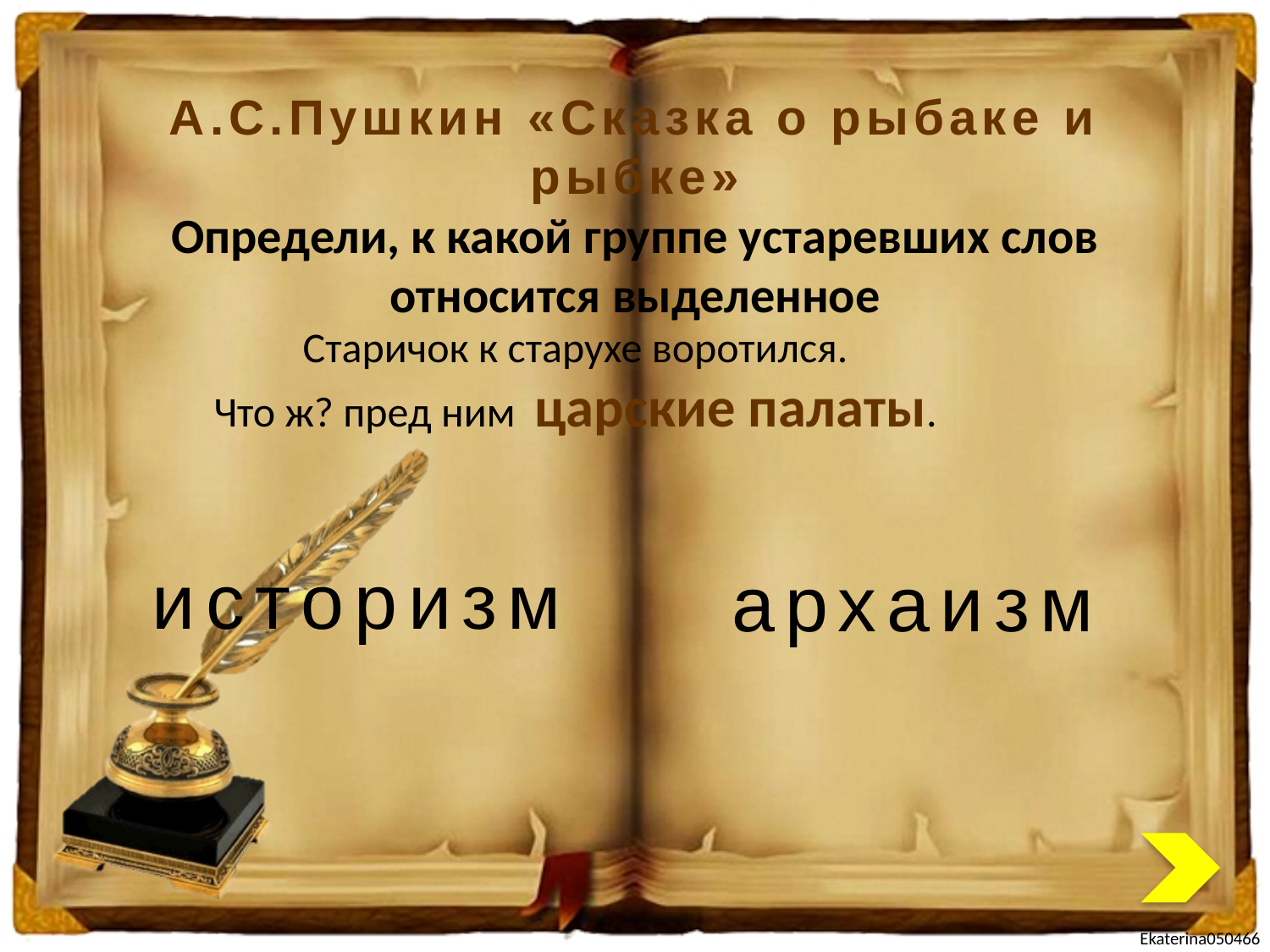

А.С.Пушкин «Сказка о рыбаке и рыбке»
Определи, к какой группе устаревших слов относится выделенное
Старичок к старухе воротился.
Что ж? пред ним  царские палаты.
историзм
архаизм